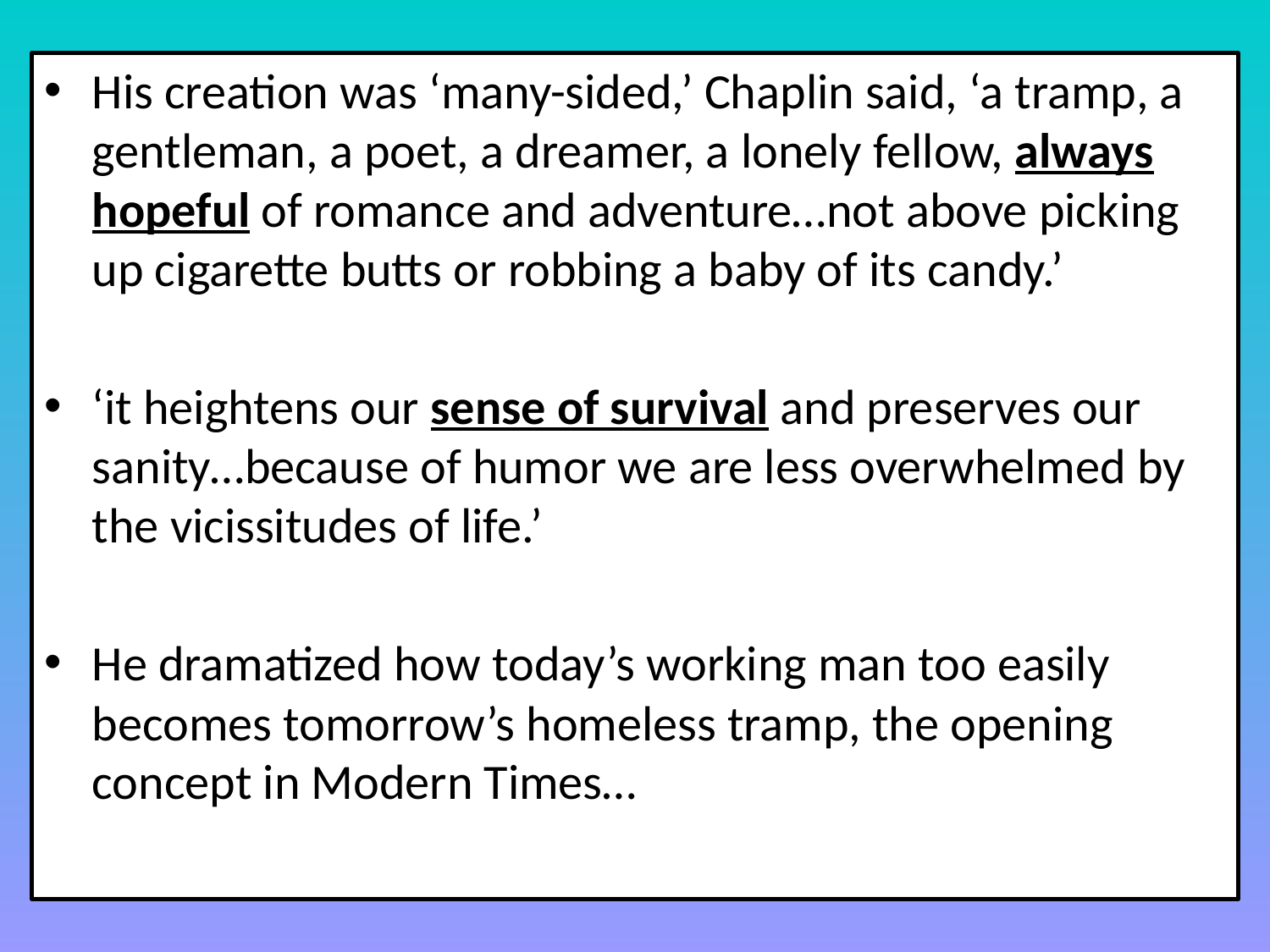

His creation was ‘many-sided,’ Chaplin said, ‘a tramp, a gentleman, a poet, a dreamer, a lonely fellow, always hopeful of romance and adventure…not above picking up cigarette butts or robbing a baby of its candy.’

‘it heightens our sense of survival and preserves our sanity…because of humor we are less overwhelmed by the vicissitudes of life.’

He dramatized how today’s working man too easily becomes tomorrow’s homeless tramp, the opening concept in Modern Times…